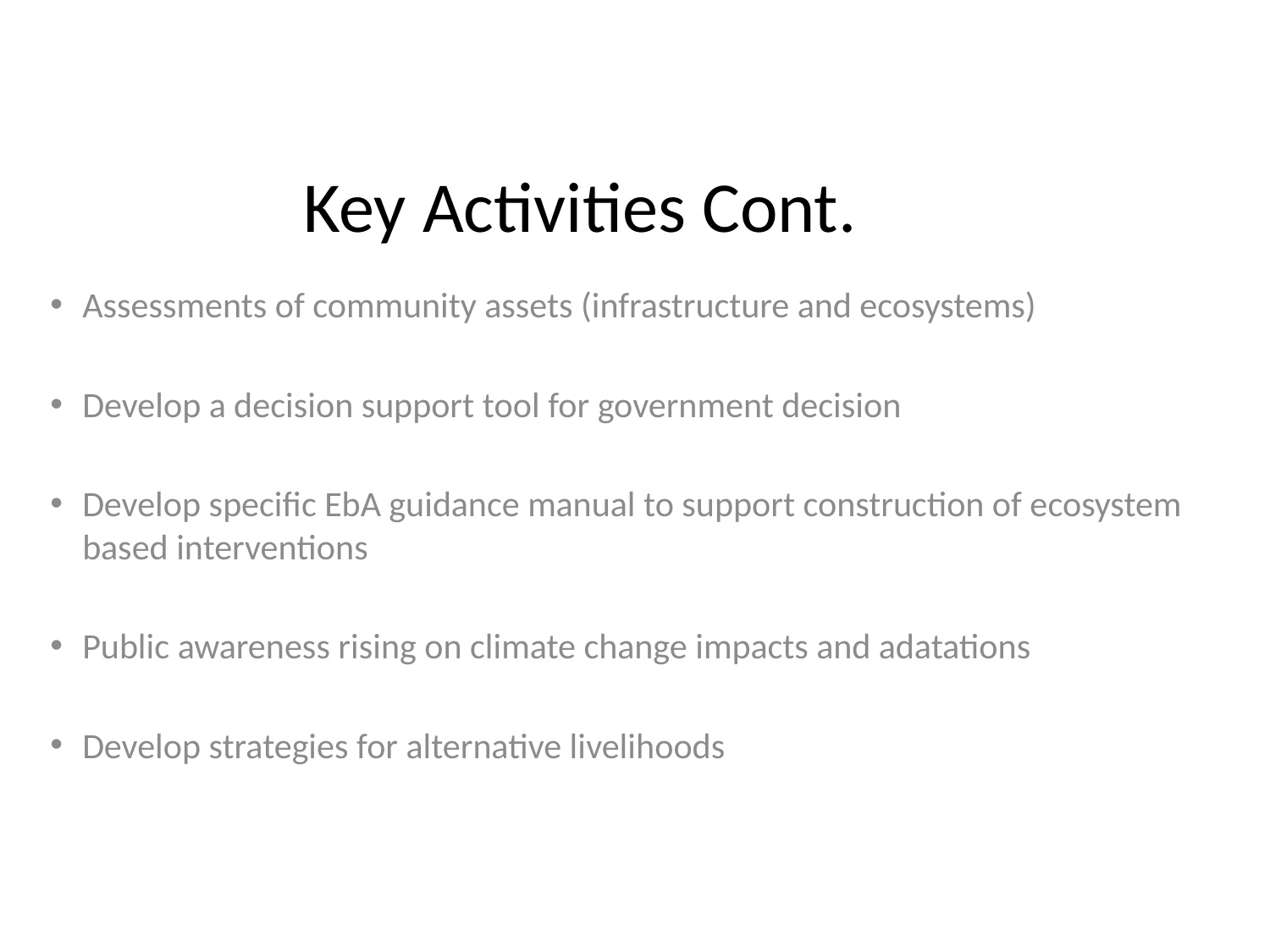

# Key Activities Cont.
Assessments of community assets (infrastructure and ecosystems)

Develop a decision support tool for government decision

Develop specific EbA guidance manual to support construction of ecosystem based interventions

Public awareness rising on climate change impacts and adatations

Develop strategies for alternative livelihoods